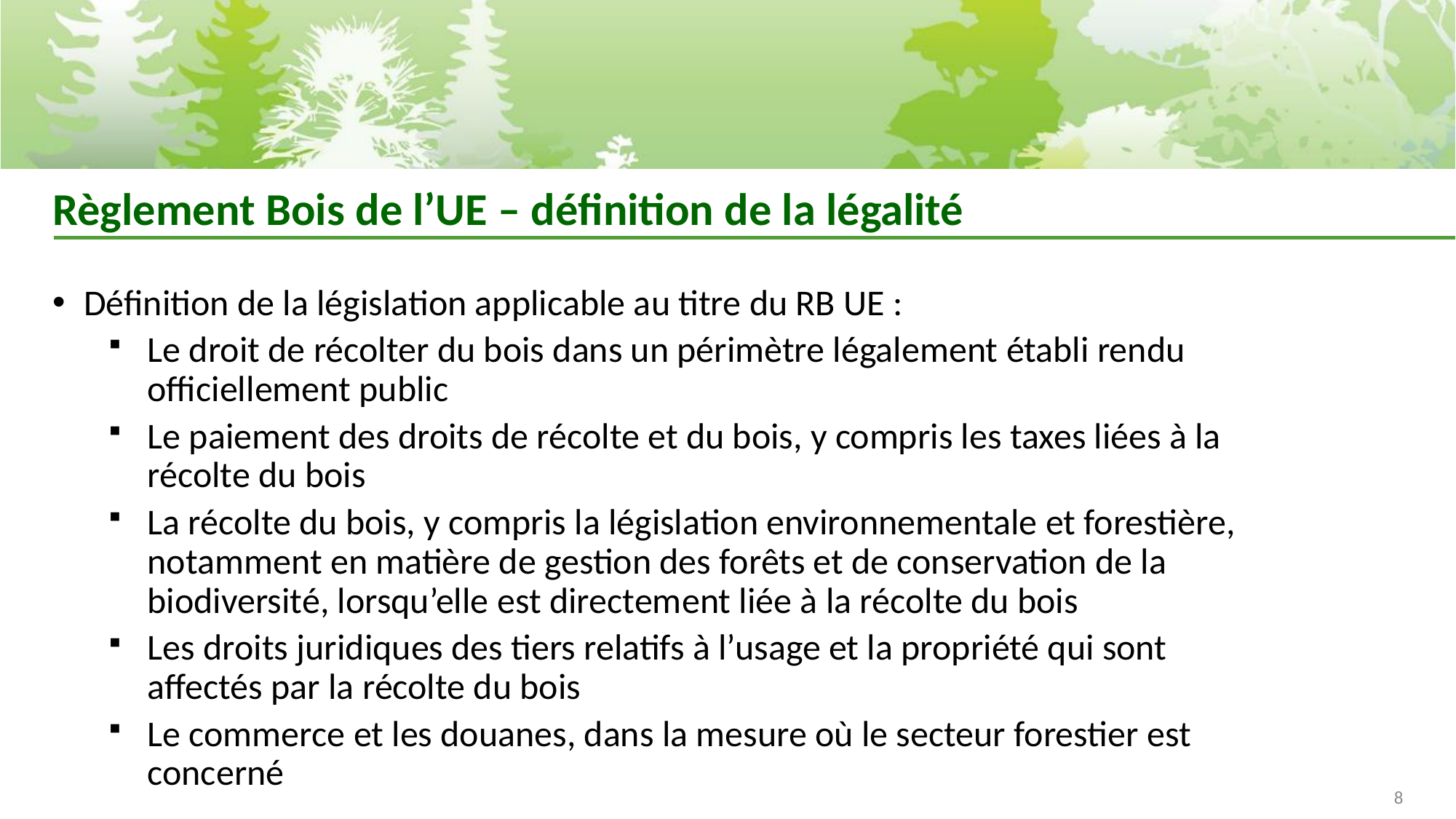

Règlement Bois de l’UE – définition de la légalité
Définition de la législation applicable au titre du RB UE :
Le droit de récolter du bois dans un périmètre légalement établi rendu officiellement public
Le paiement des droits de récolte et du bois, y compris les taxes liées à la récolte du bois
La récolte du bois, y compris la législation environnementale et forestière, notamment en matière de gestion des forêts et de conservation de la biodiversité, lorsqu’elle est directement liée à la récolte du bois
Les droits juridiques des tiers relatifs à l’usage et la propriété qui sont affectés par la récolte du bois
Le commerce et les douanes, dans la mesure où le secteur forestier est concerné
8